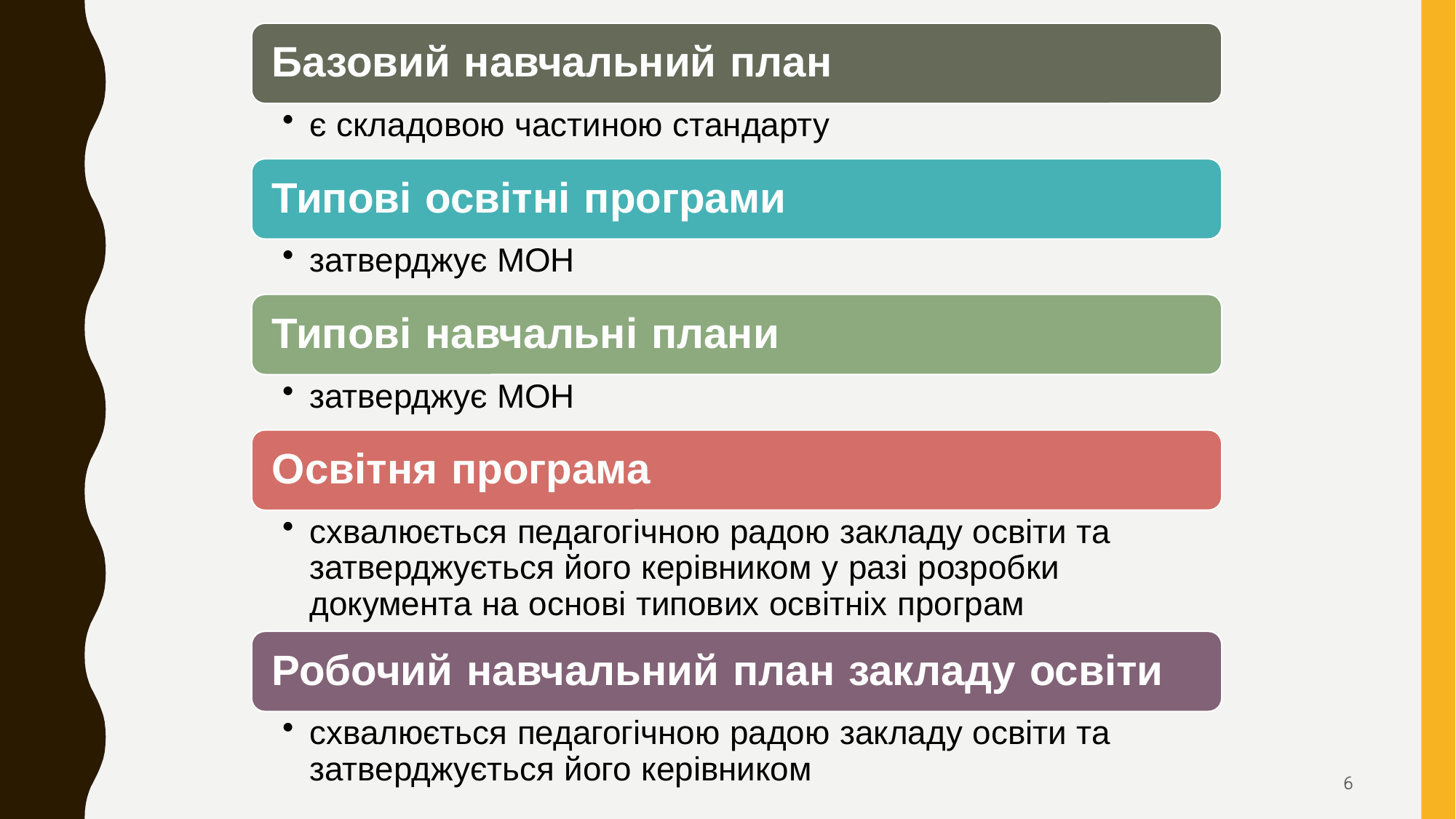

Базовий навчальний план
є складовою частиною стандарту
Типові освітні програми
затверджує МОН
Типові навчальні плани
затверджує МОН
Освітня програма
схвалюється педагогічною радою закладу освіти та затверджується його керівником у разі розробки документа на основі типових освітніх програм
Робочий навчальний план закладу освіти
схвалюється педагогічною радою закладу освіти та затверджується його керівником
6